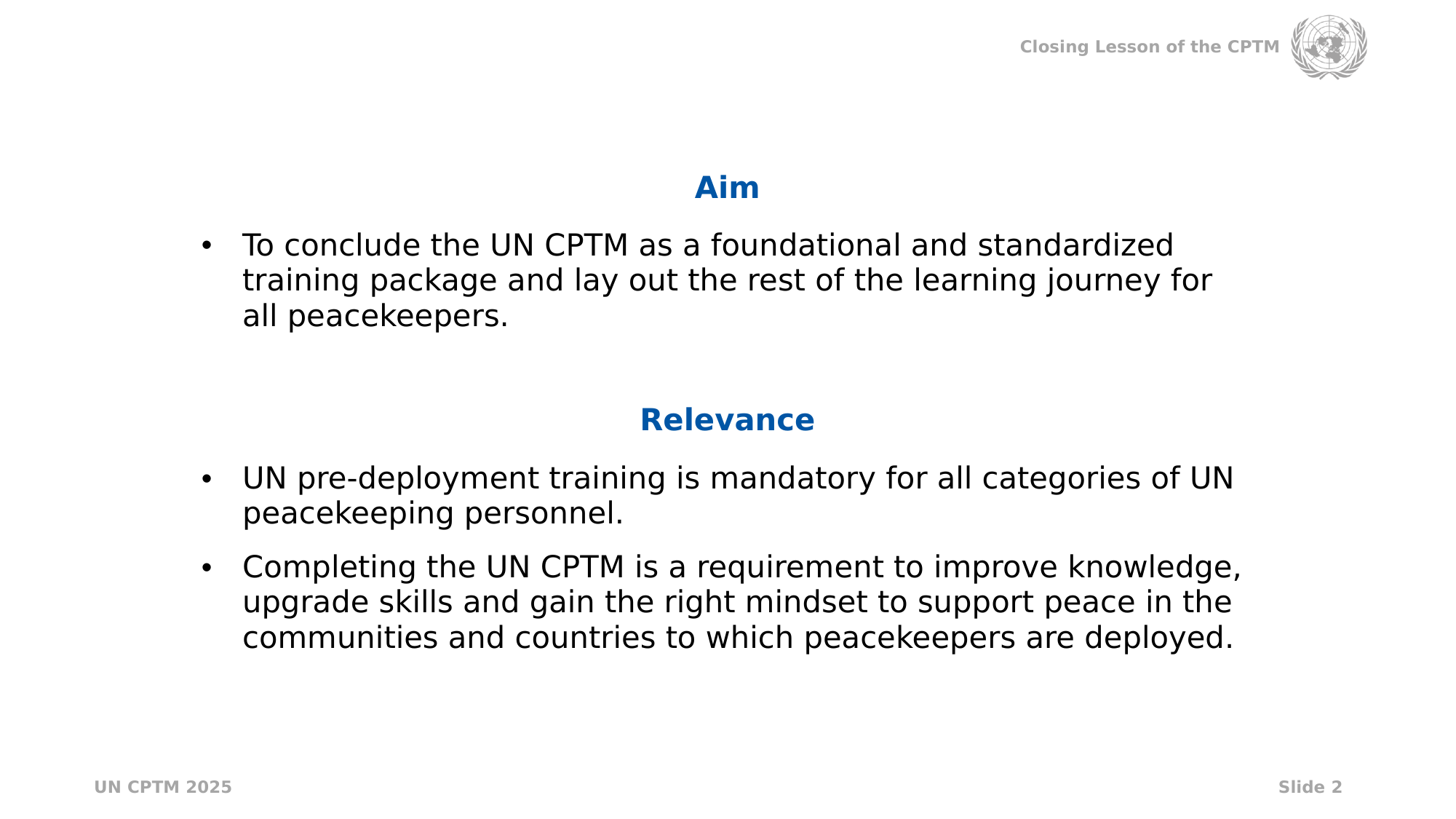

| Aim |
| --- |
| To conclude the UN CPTM as a foundational and standardized training package and lay out the rest of the learning journey for all peacekeepers. |
|  |
| Relevance |
| UN pre-deployment training is mandatory for all categories of UN peacekeeping personnel. Completing the UN CPTM is a requirement to improve knowledge, upgrade skills and gain the right mindset to support peace in the communities and countries to which peacekeepers are deployed. |
Relevance